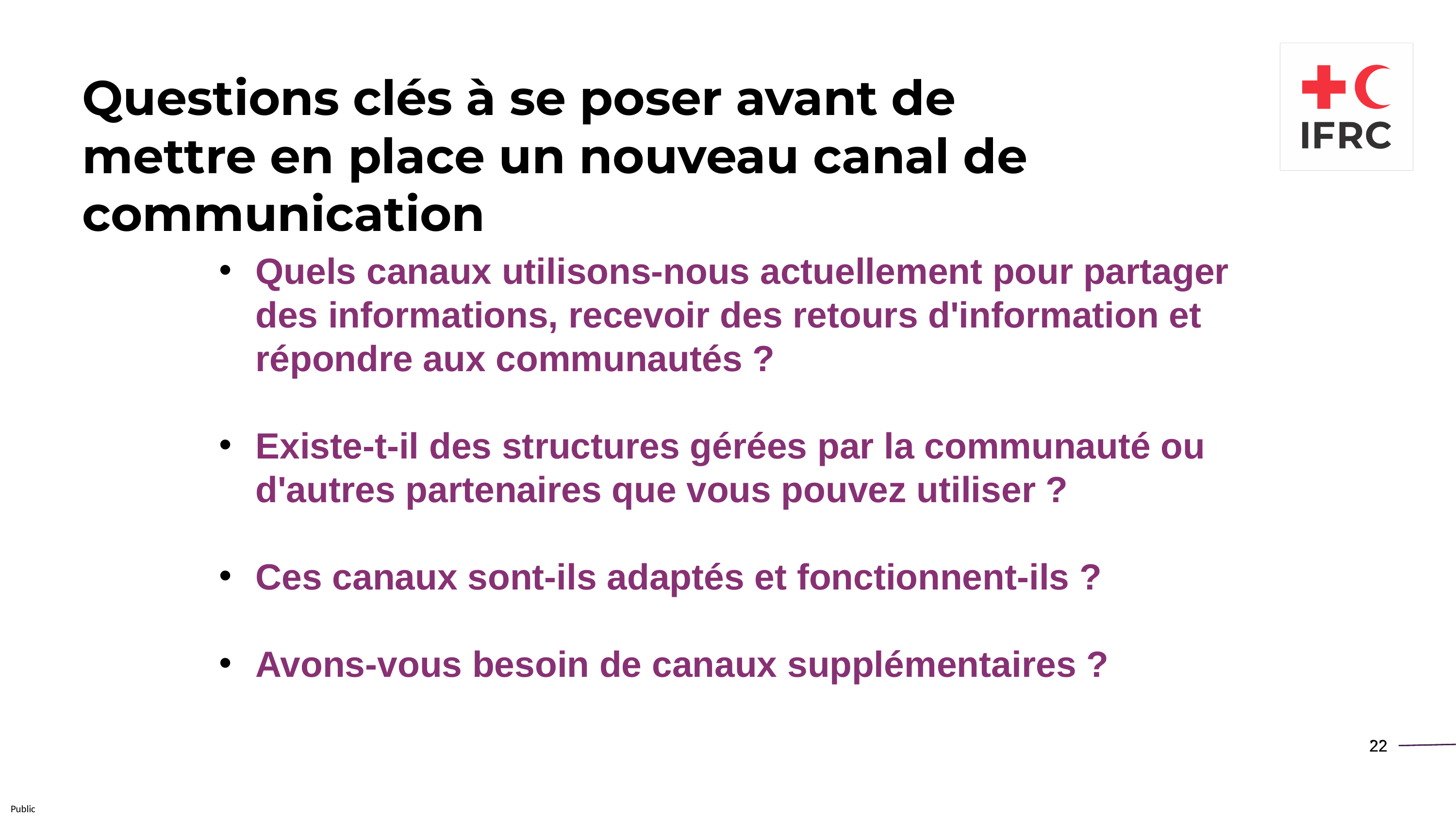

Questions clés à se poser avant de mettre en place un nouveau canal de communication
Quels canaux utilisons-nous actuellement pour partager des informations, recevoir des retours d'information et répondre aux communautés ?

Existe-t-il des structures gérées par la communauté ou d'autres partenaires que vous pouvez utiliser ?

Ces canaux sont-ils adaptés et fonctionnent-ils ?

Avons-vous besoin de canaux supplémentaires ?